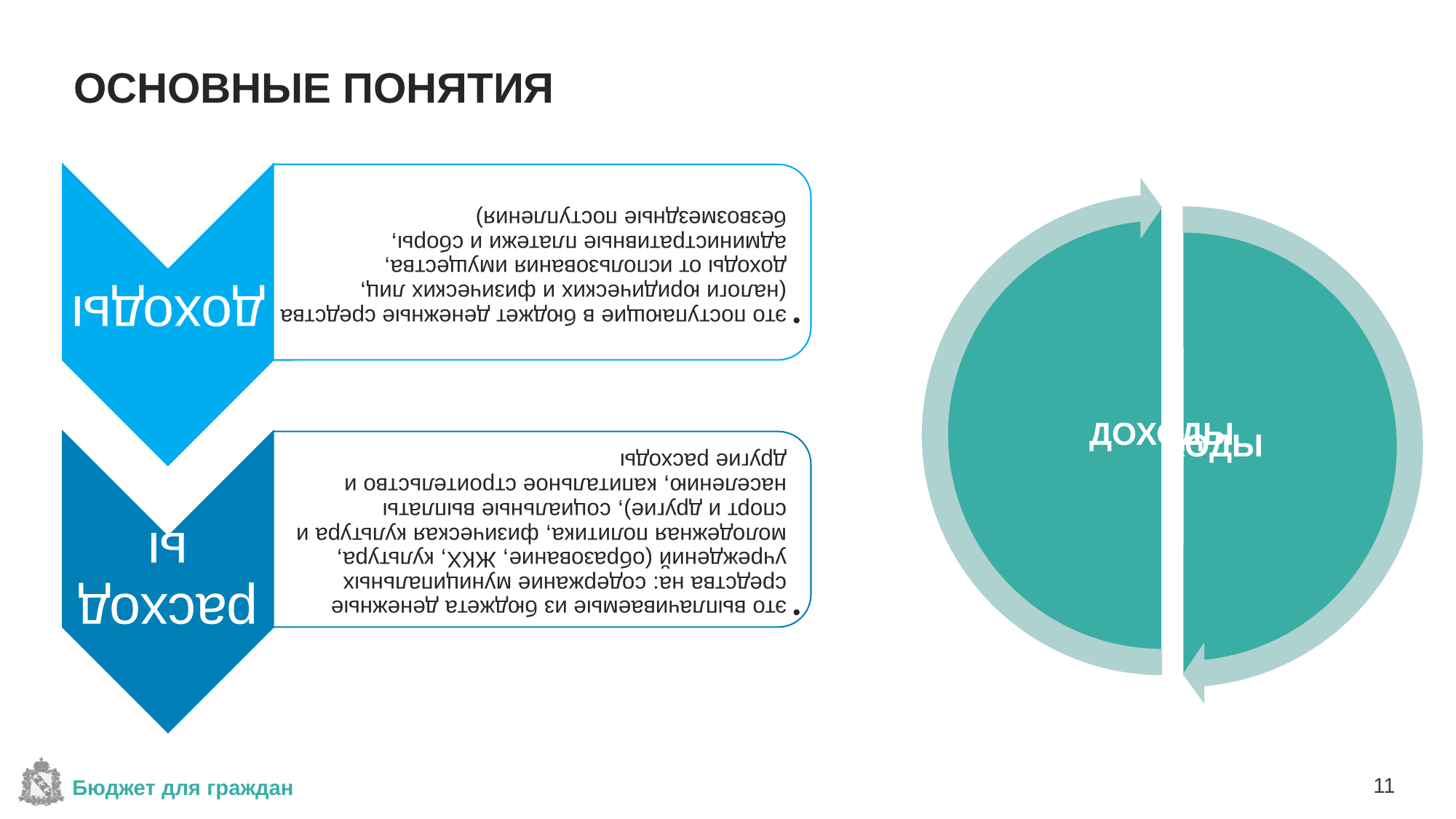

# ОСНОВНЫЕ ПОНЯТИЯ
доходы
это поступающие в бюджет денежные средства (налоги юридических и физических лиц, доходы от использования имущества, административные платежи и сборы, безвозмездные поступления)
расходы
это выплачиваемые из бюджета денежные средства на: содержание муниципальных учреждений (образование, ЖКХ, культура, молодежная политика, физическая культура и спорт и другие), социальные выплаты населению, капитальное строительство и другие расходы
РАСХОДЫ
ДОХОДЫ